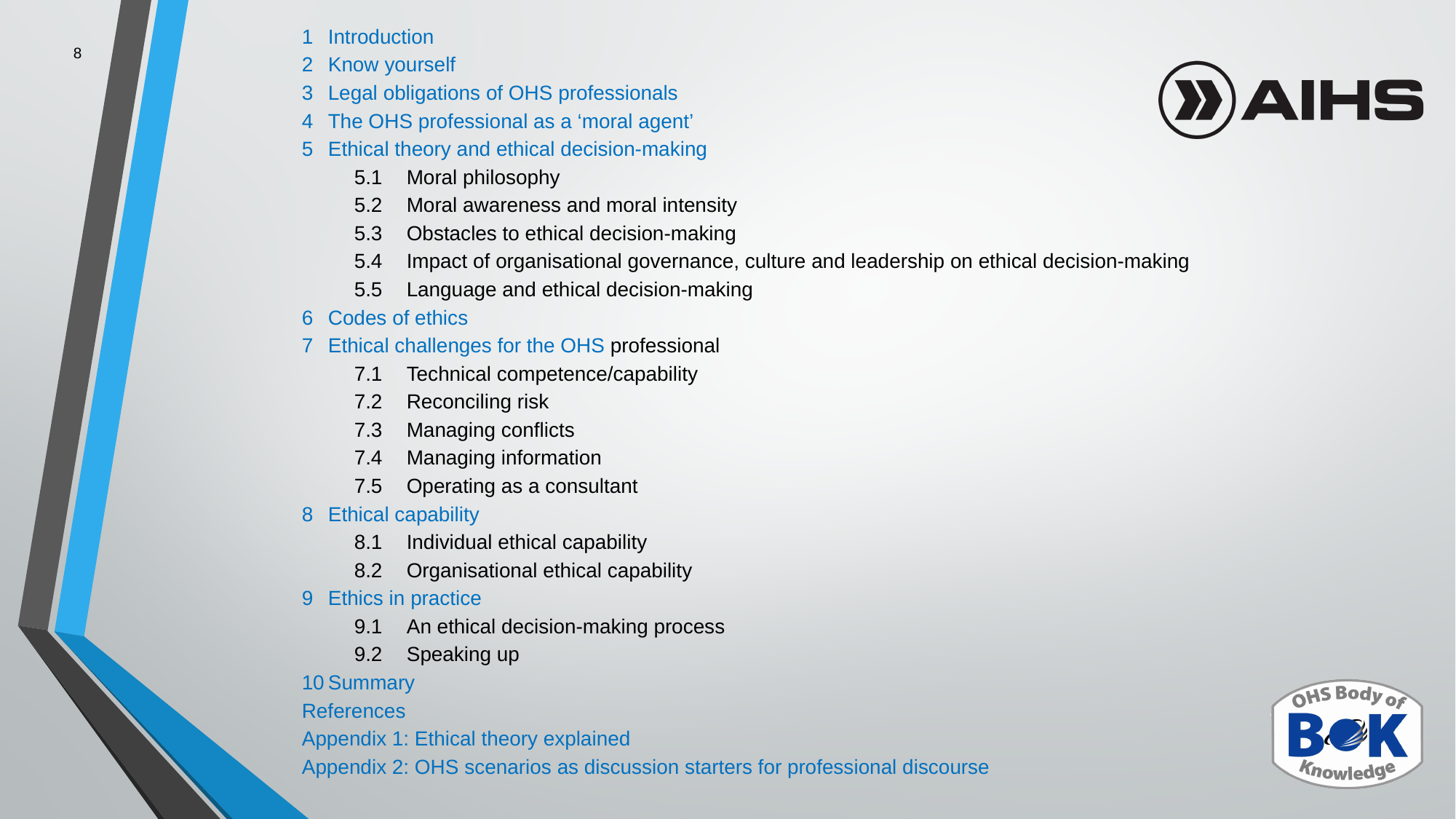

1	Introduction
2	Know yourself
3	Legal obligations of OHS professionals
4	The OHS professional as a ‘moral agent’
5	Ethical theory and ethical decision-making
5.1	Moral philosophy
5.2	Moral awareness and moral intensity
5.3	Obstacles to ethical decision-making
5.4	Impact of organisational governance, culture and leadership on ethical decision-making
5.5	Language and ethical decision-making
6	Codes of ethics
7	Ethical challenges for the OHS professional
7.1	Technical competence/capability
7.2	Reconciling risk
7.3	Managing conflicts
7.4	Managing information
7.5	Operating as a consultant
8	Ethical capability
8.1	Individual ethical capability
8.2	Organisational ethical capability
9	Ethics in practice
9.1	An ethical decision-making process
9.2	Speaking up
10	Summary
References
Appendix 1: Ethical theory explained
Appendix 2: OHS scenarios as discussion starters for professional discourse

8